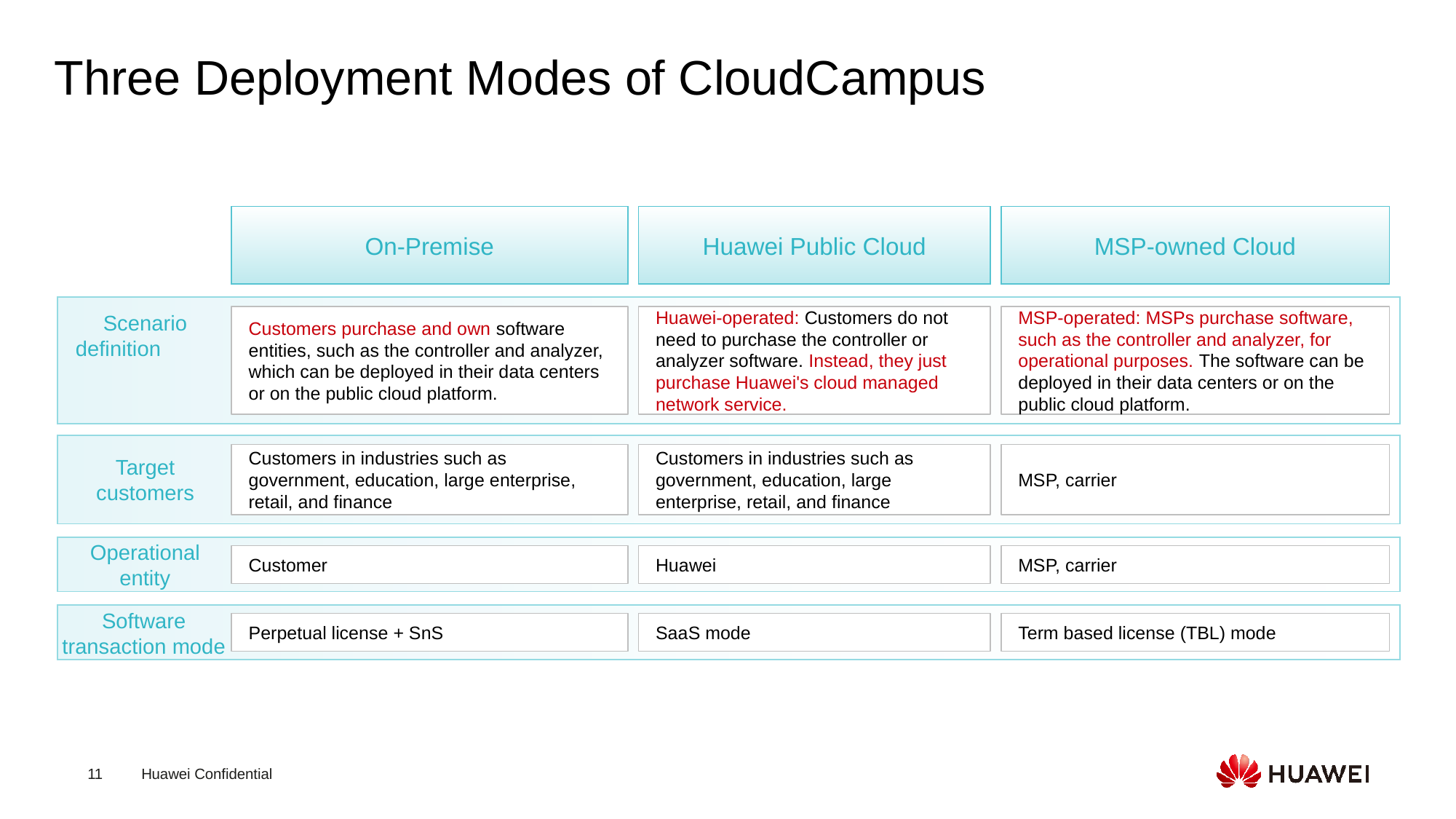

# Three Deployment Modes of CloudCampus
On-Premise
Huawei Public Cloud
MSP-owned Cloud

Customers purchase and own software entities, such as the controller and analyzer, which can be deployed in their data centers or on the public cloud platform.
Huawei-operated: Customers do not need to purchase the controller or analyzer software. Instead, they just purchase Huawei's cloud managed network service.
MSP-operated: MSPs purchase software, such as the controller and analyzer, for operational purposes. The software can be deployed in their data centers or on the public cloud platform.
Scenario definition

Target customers
Customers in industries such as government, education, large enterprise, retail, and finance
Customers in industries such as government, education, large enterprise, retail, and finance
MSP, carrier
Operational entity

Customer
Huawei
MSP, carrier
Software transaction mode

Perpetual license + SnS
SaaS mode
Term based license (TBL) mode